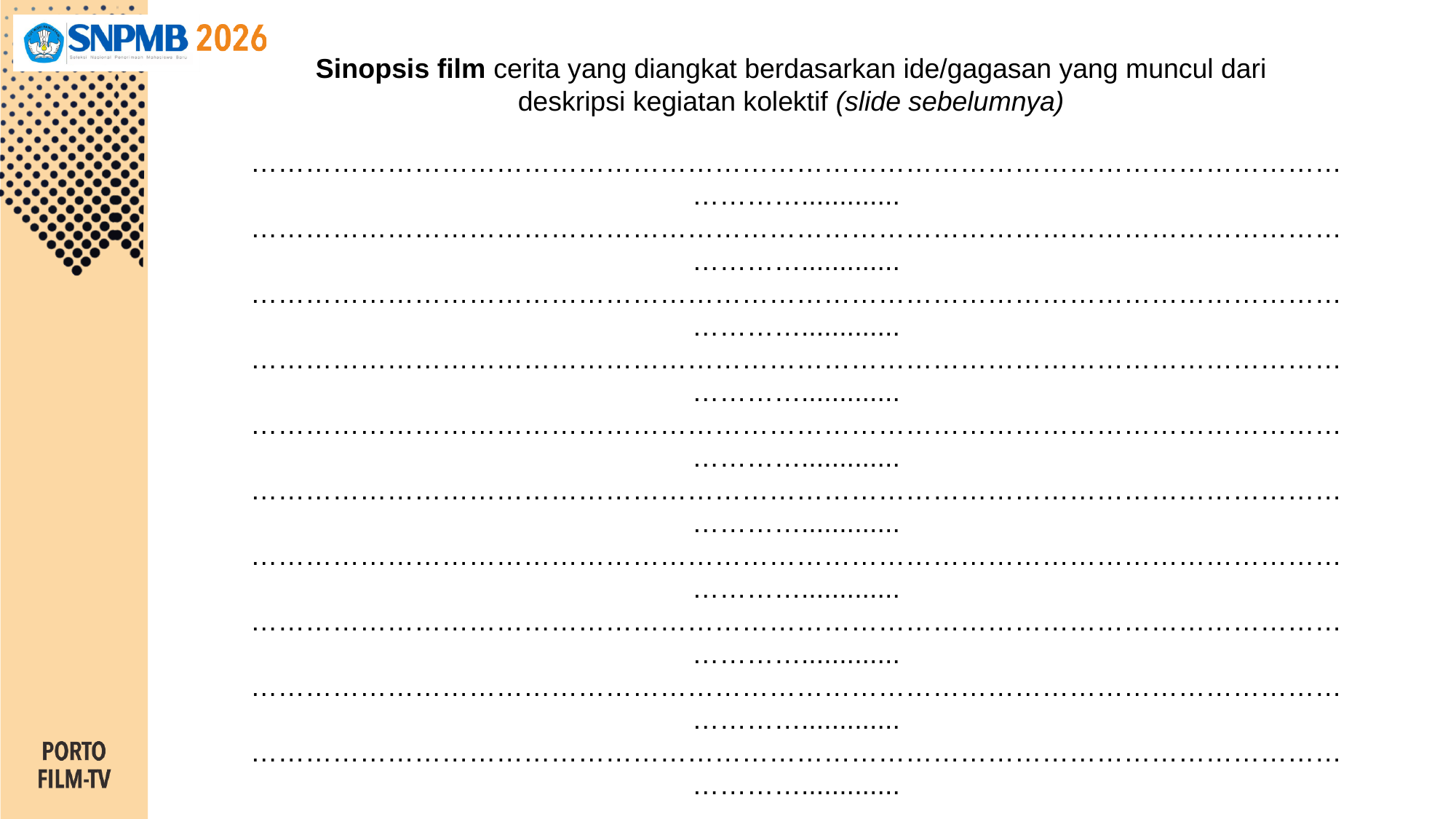

Sinopsis film cerita yang diangkat berdasarkan ide/gagasan yang muncul dari deskripsi kegiatan kolektif (slide sebelumnya)
…………………………………………………………………………………………………………………….............
……………………………………………………………………………………………………………………............. ……………………………………………………………………………………………………………………............. ……………………………………………………………………………………………………………………............. ……………………………………………………………………………………………………………………............. ……………………………………………………………………………………………………………………............. ……………………………………………………………………………………………………………………............. ……………………………………………………………………………………………………………………............. ……………………………………………………………………………………………………………………............. ……………………………………………………………………………………………………………………............. ……………………………………………………………………………………………………………………............. ……………………………………………………………………………………………………………………............. ……………………………………………………………………………………………………………………............. ……………………………………………………………………………………………………………………............. ……………………………………………………………………………………………………………………............. ……………………………………………………………………………………………………………………............. ……………………………………………………………………………………………………………………............. ……………………………………………………………………………………………………………………............. …………………………………………………………………………………………………………………….............